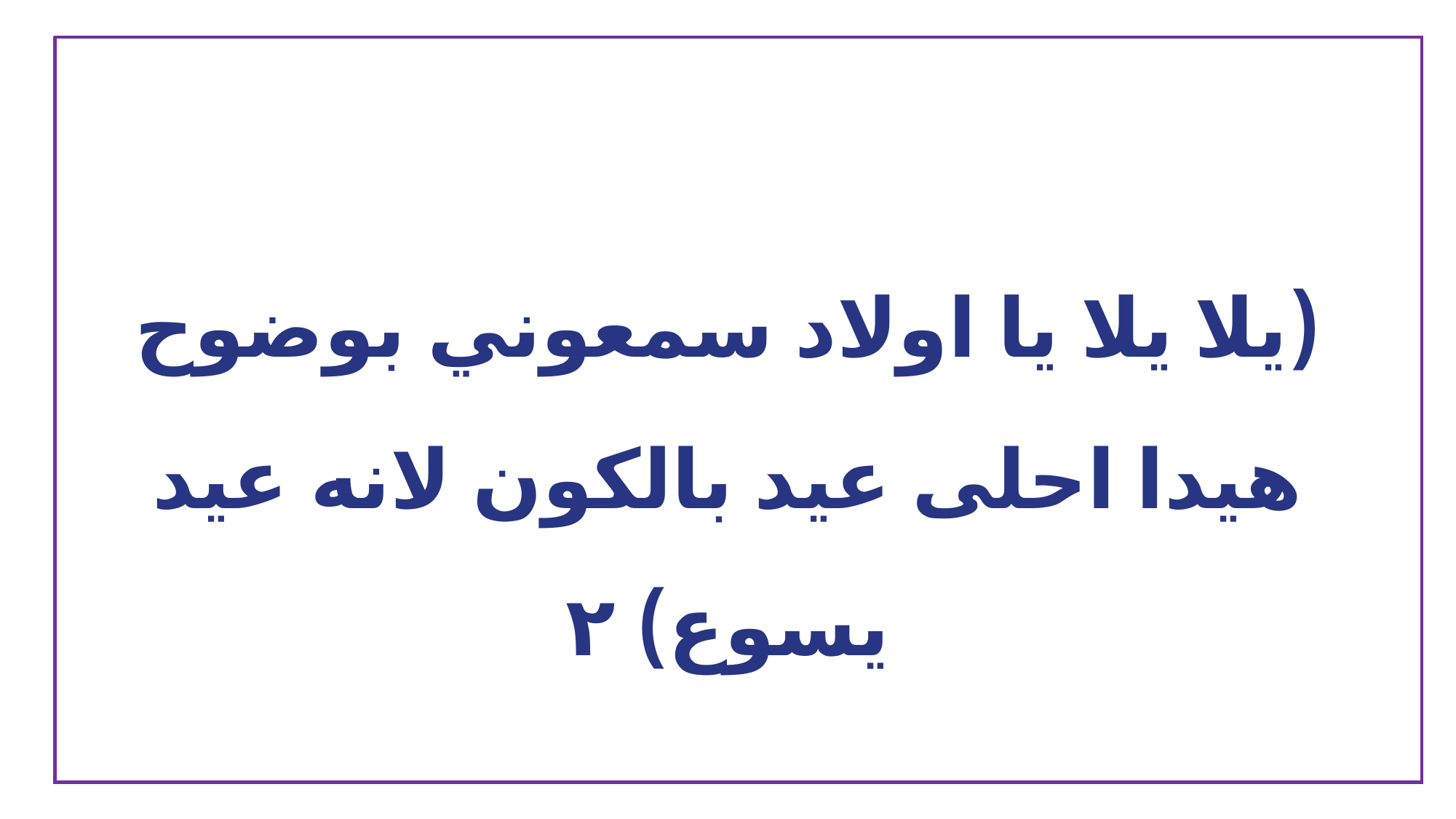

(يلا يلا يا اولاد سمعوني بوضوح
هيدا احلى عيد بالكون لانه عيد يسوع) ٢